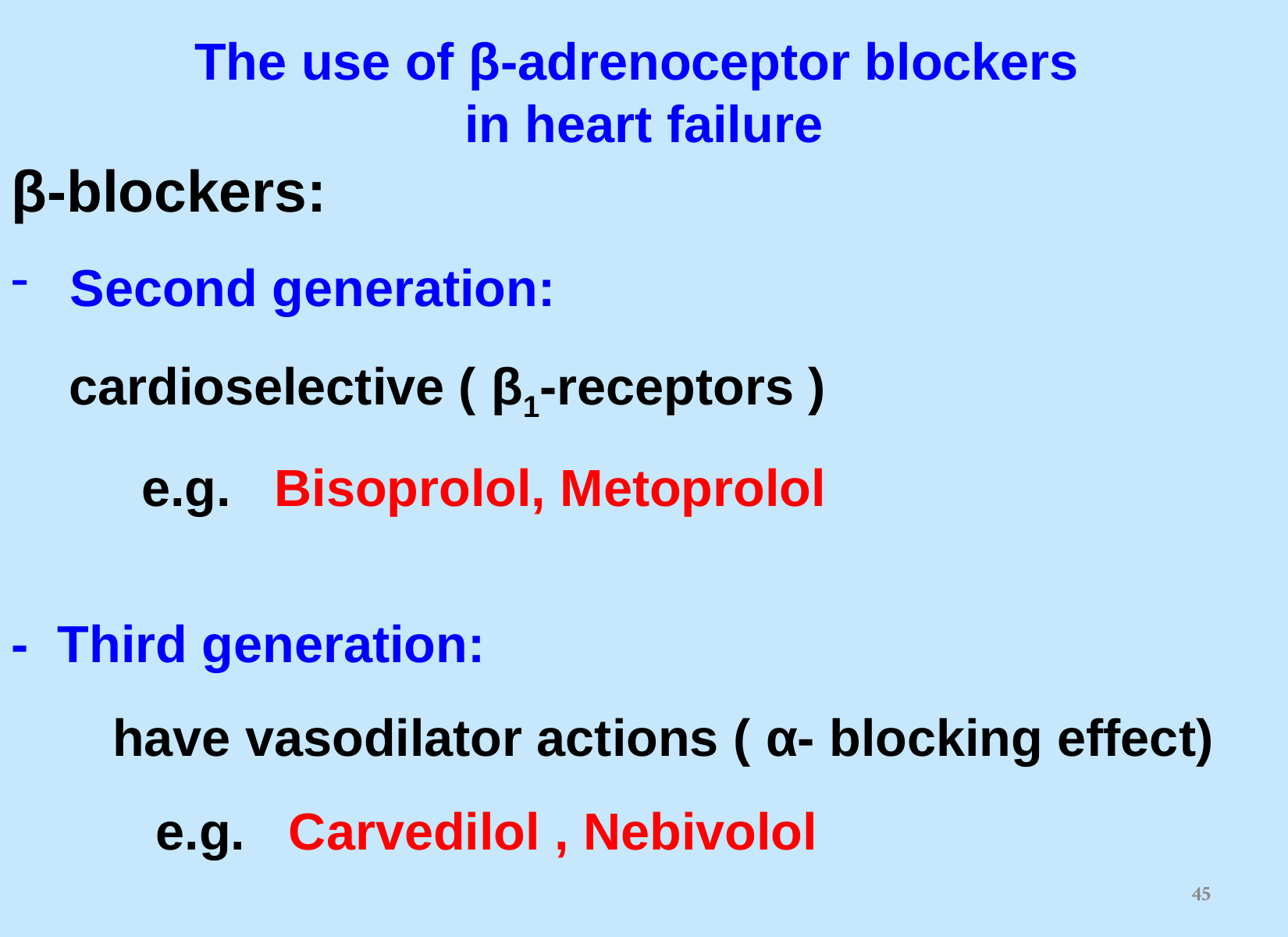

The use of β-adrenoceptor blockers
in heart failure
β-blockers:
Second generation:
    cardioselective ( β1-receptors )
         e.g.   Bisoprolol, Metoprolol

-  Third generation:
       have vasodilator actions ( α- blocking effect)
          e.g.   Carvedilol , Nebivolol

45